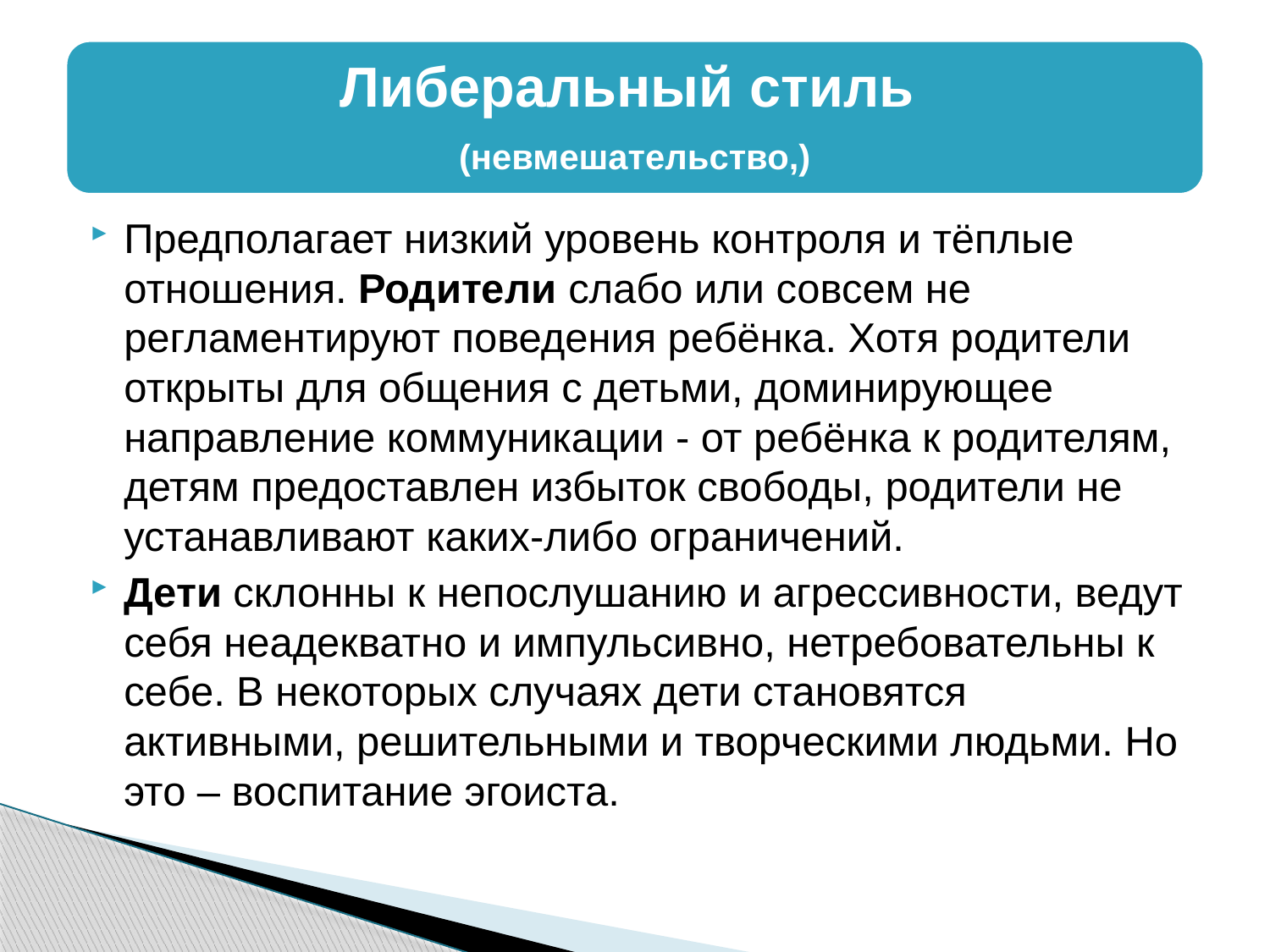

Либеральный стиль
(невмешательство,)
Предполагает низкий уровень контроля и тёплые отношения. Родители слабо или совсем не регламентируют поведения ребёнка. Хотя родители открыты для общения с детьми, доминирующее направление коммуникации - от ребёнка к родителям, детям предоставлен избыток свободы, родители не устанавливают каких-либо ограничений.
Дети склонны к непослушанию и агрессивности, ведут себя неадекватно и импульсивно, нетребовательны к себе. В некоторых случаях дети становятся активными, решительными и творческими людьми. Но это – воспитание эгоиста.